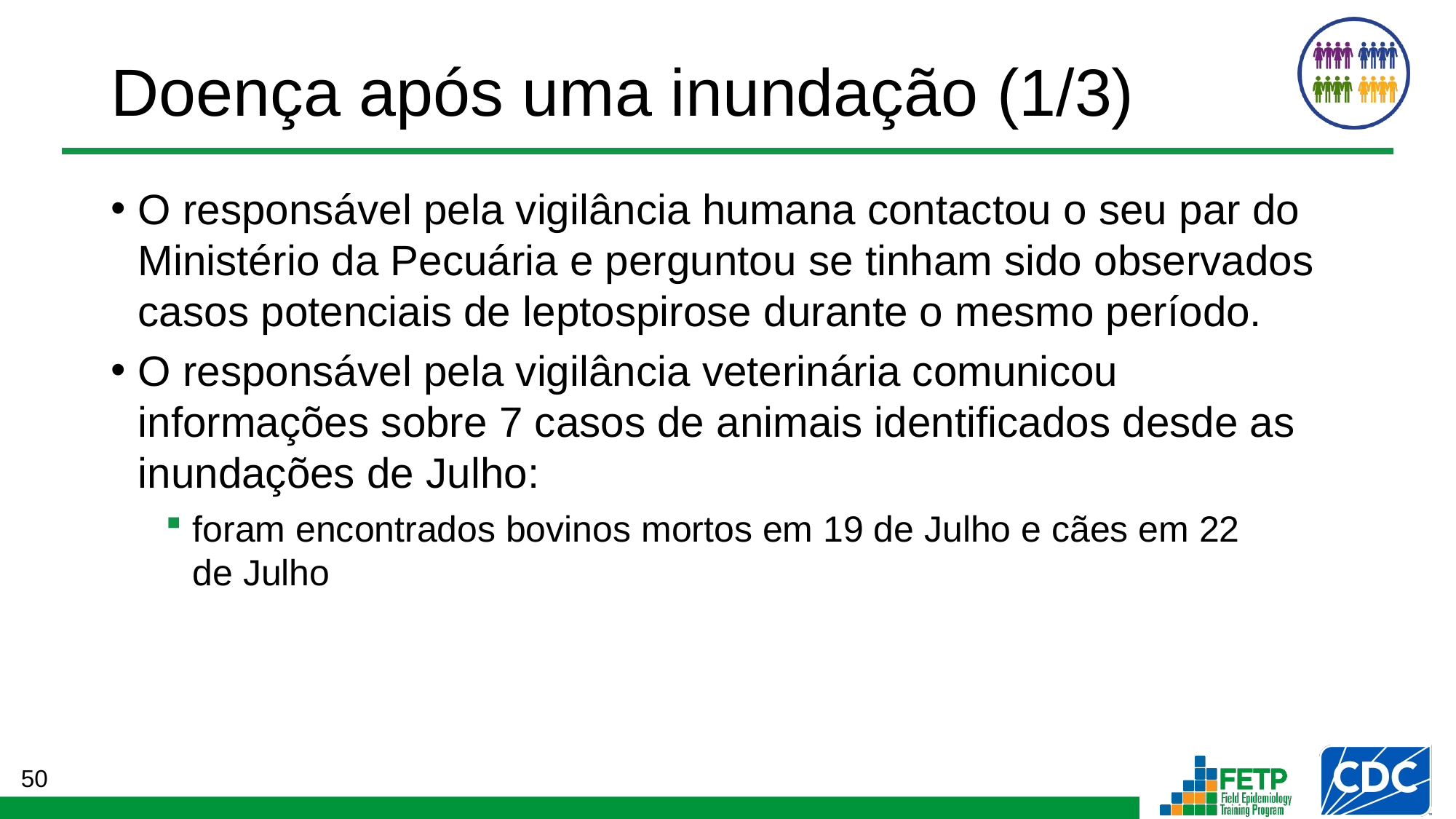

# Doença após uma inundação (1/3)
O responsável pela vigilância humana contactou o seu par do Ministério da Pecuária e perguntou se tinham sido observados casos potenciais de leptospirose durante o mesmo período.
O responsável pela vigilância veterinária comunicou informações sobre 7 casos de animais identificados desde as inundações de Julho:
foram encontrados bovinos mortos em 19 de Julho e cães em 22
de Julho